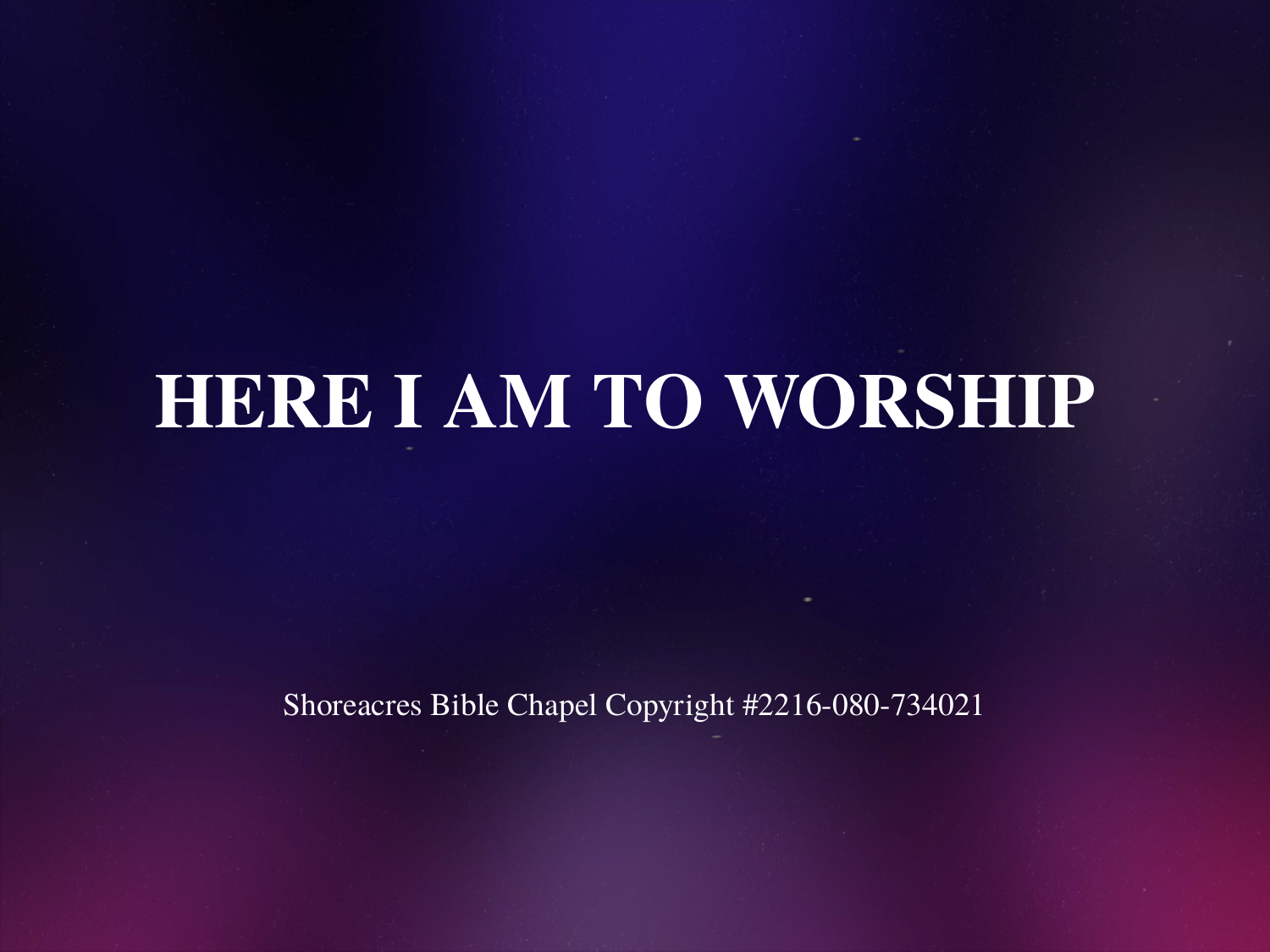

# HERE I AM TO WORSHIP
Shoreacres Bible Chapel Copyright #2216-080-734021